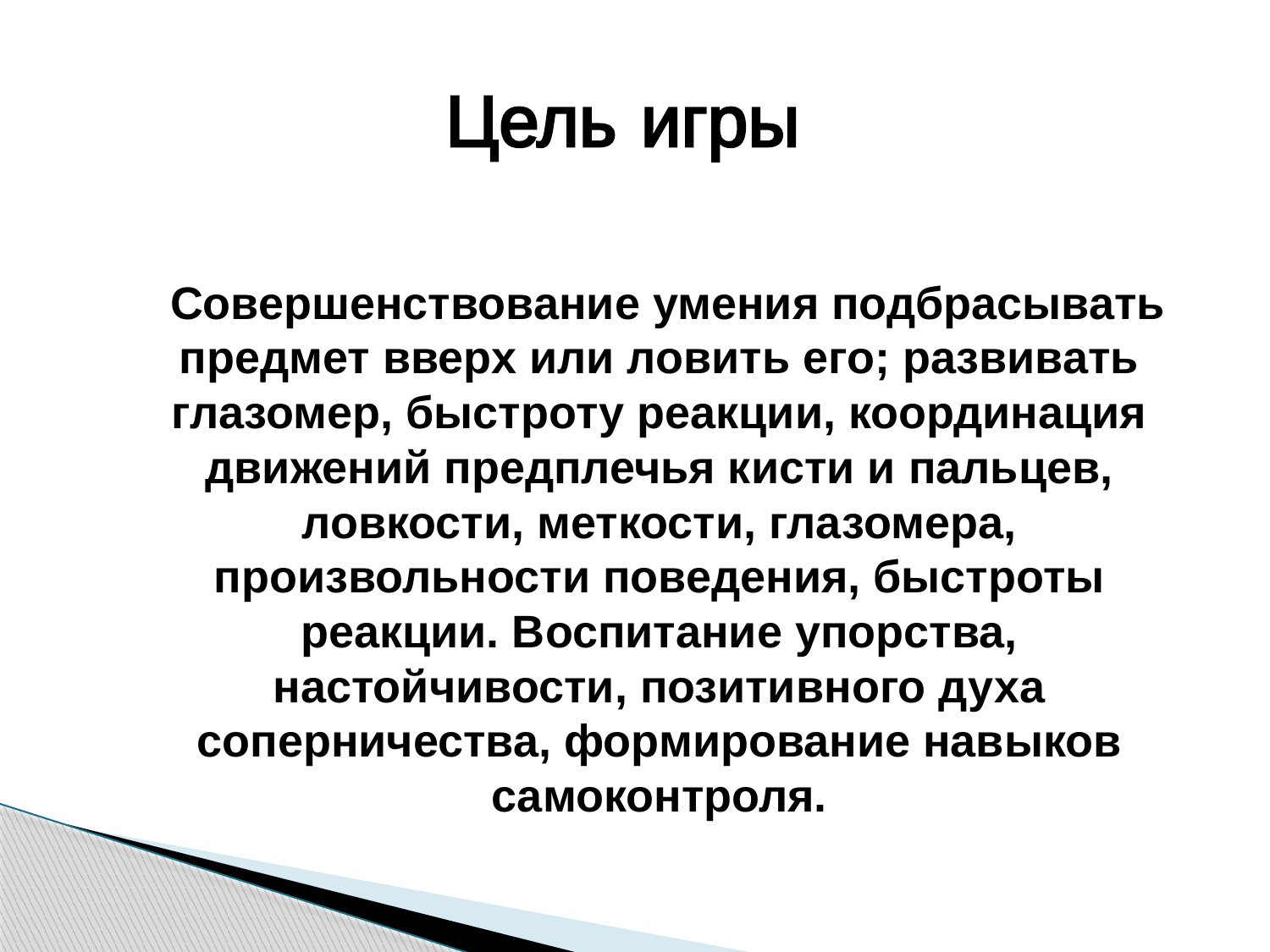

# Цель игры

    Совершенствование умения подбрасывать предмет вверх или ловить его; развивать глазомер, быстроту реакции, координация движений предплечья кисти и пальцев, ловкости, меткости, глазомера, произвольности поведения, быстроты реакции. Воспитание упорства, настойчивости, позитивного духа соперничества, формирование навыков самоконтроля.